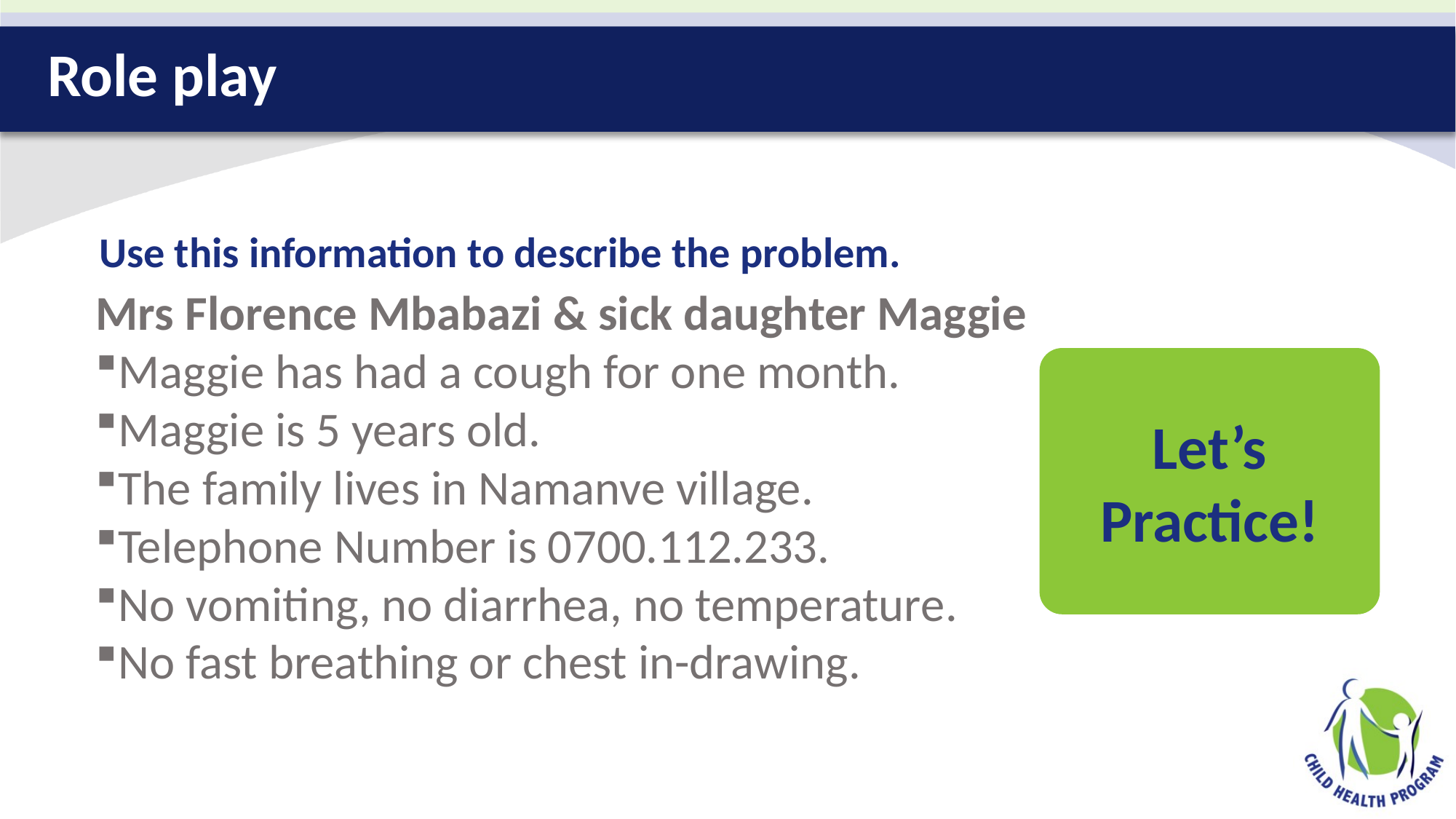

# Role play
Use this information to describe the problem.
Mrs Florence Mbabazi & sick daughter Maggie
Maggie has had a cough for one month.
Maggie is 5 years old.
The family lives in Namanve village.
Telephone Number is 0700.112.233.
No vomiting, no diarrhea, no temperature.
No fast breathing or chest in-drawing.
Let’s Practice!